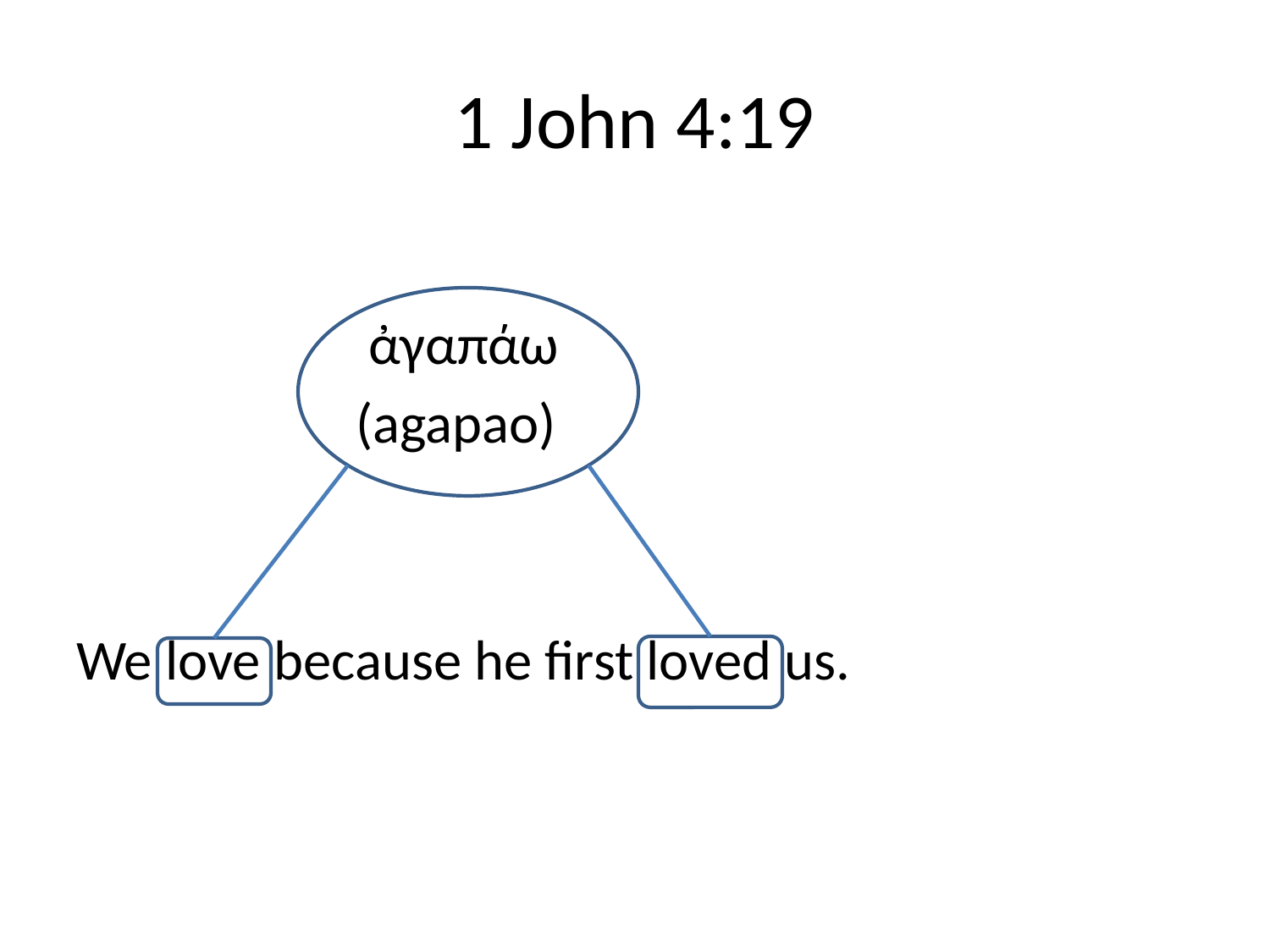

# 1 John 4:19

		   ἀγαπάω
		  (agapao)

We love because he first loved us.